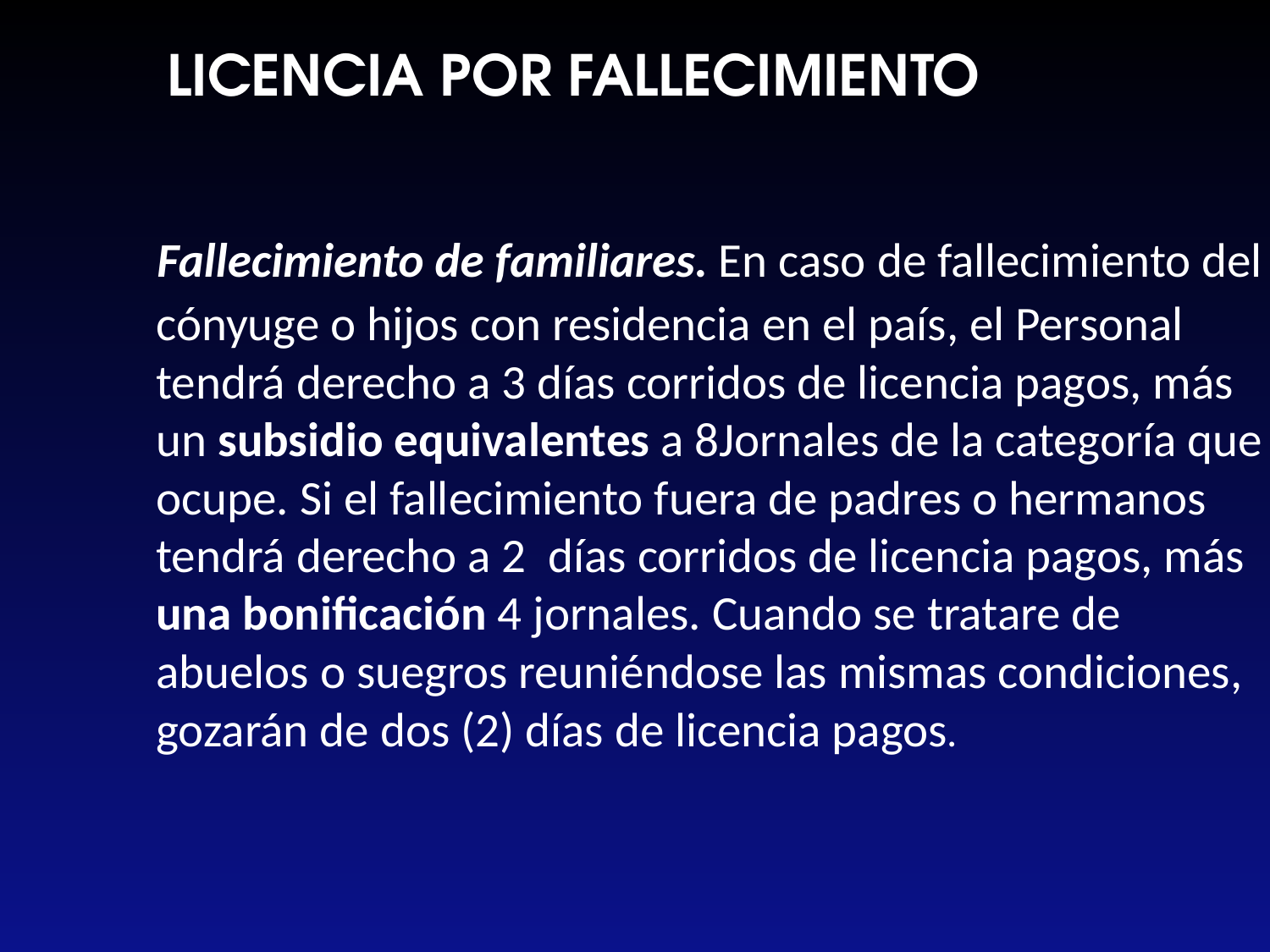

LICENCIA POR FALLECIMIENTO
   Fallecimiento de familiares. En caso de fallecimiento del cónyuge o hijos con residencia en el país, el Personal  tendrá derecho a 3 días corridos de licencia pagos, más un subsidio equivalentes a 8Jornales de la categoría que ocupe. Si el fallecimiento fuera de padres o hermanos tendrá derecho a 2  días corridos de licencia pagos, más una bonificación 4 jornales. Cuando se tratare de abuelos o suegros reuniéndose las mismas condiciones, gozarán de dos (2) días de licencia pagos.